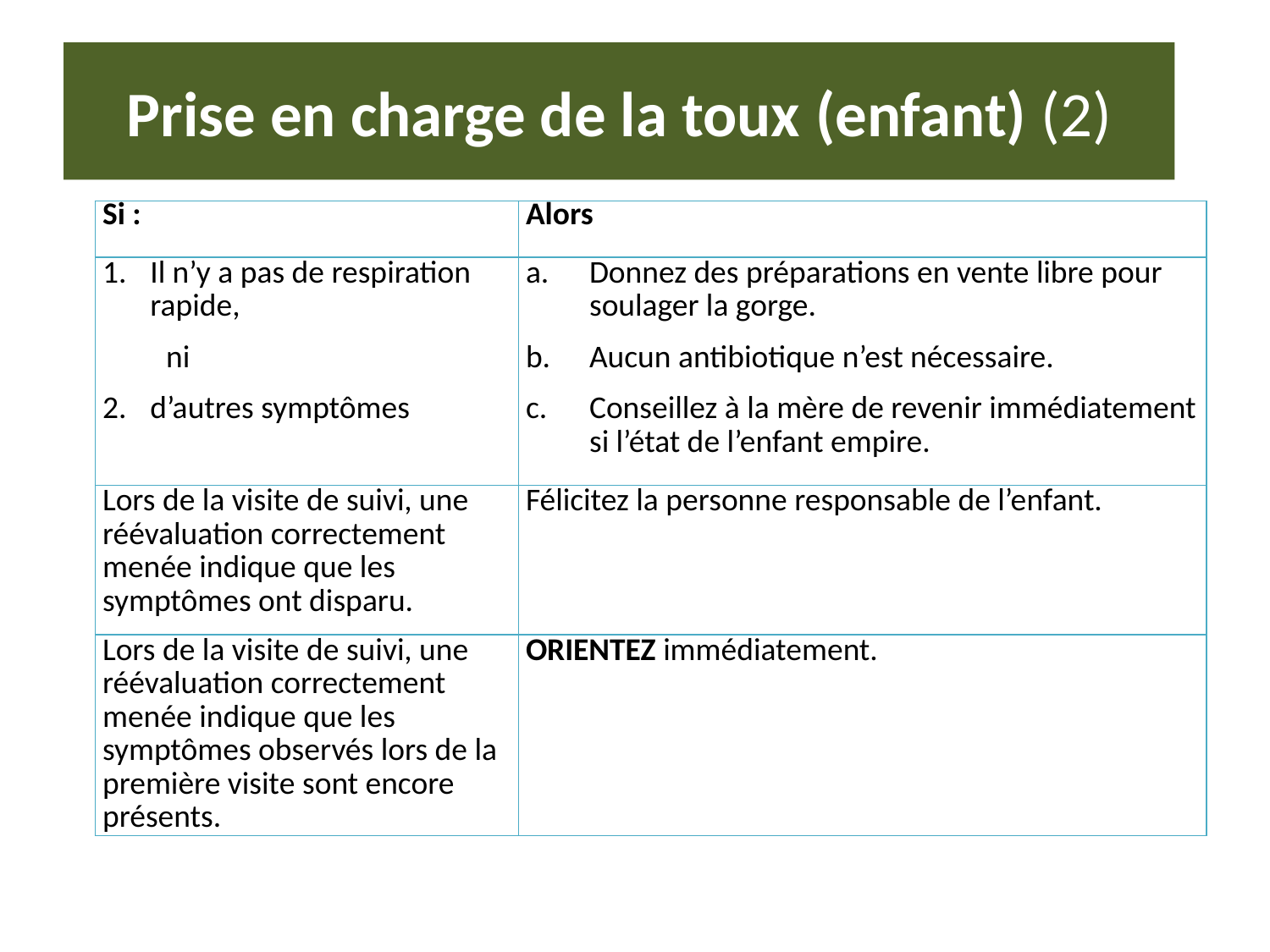

# Prise en charge de la toux (enfant) (2)
| Si : | Alors |
| --- | --- |
| Il n’y a pas de respiration rapide, ni d’autres symptômes | Donnez des préparations en vente libre pour soulager la gorge. Aucun antibiotique n’est nécessaire. Conseillez à la mère de revenir immédiatement si l’état de l’enfant empire. |
| Lors de la visite de suivi, une réévaluation correctement menée indique que les symptômes ont disparu. | Félicitez la personne responsable de l’enfant. |
| Lors de la visite de suivi, une réévaluation correctement menée indique que les symptômes observés lors de la première visite sont encore présents. | ORIENTEZ immédiatement. |